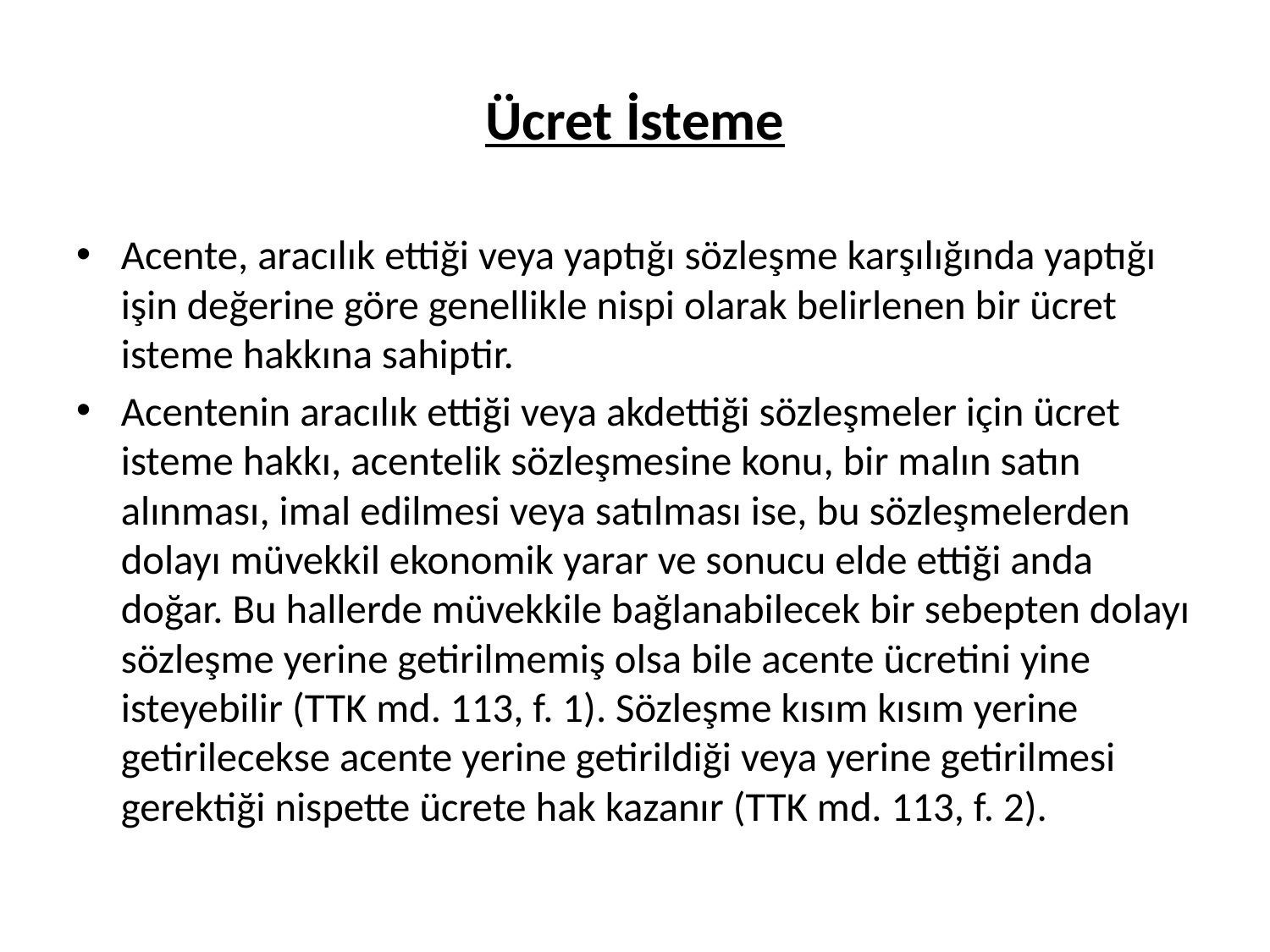

# Ücret İsteme
Acente, aracılık ettiği veya yaptığı sözleşme karşılığında yaptığı işin değerine göre genellikle nispi olarak belirlenen bir ücret isteme hakkına sahiptir.
Acentenin aracılık ettiği veya akdettiği sözleşmeler için ücret isteme hakkı, acentelik sözleşmesine konu, bir malın satın alınması, imal edilmesi veya satılması ise, bu sözleşmelerden dolayı müvekkil ekonomik yarar ve sonucu elde ettiği anda doğar. Bu hallerde müvekkile bağlanabilecek bir sebepten dolayı sözleşme yerine getirilmemiş olsa bile acente ücretini yine isteyebilir (TTK md. 113, f. 1). Sözleşme kısım kısım yerine getirilecekse acente yerine getirildiği veya yerine getirilmesi gerektiği nispette ücrete hak kazanır (TTK md. 113, f. 2).